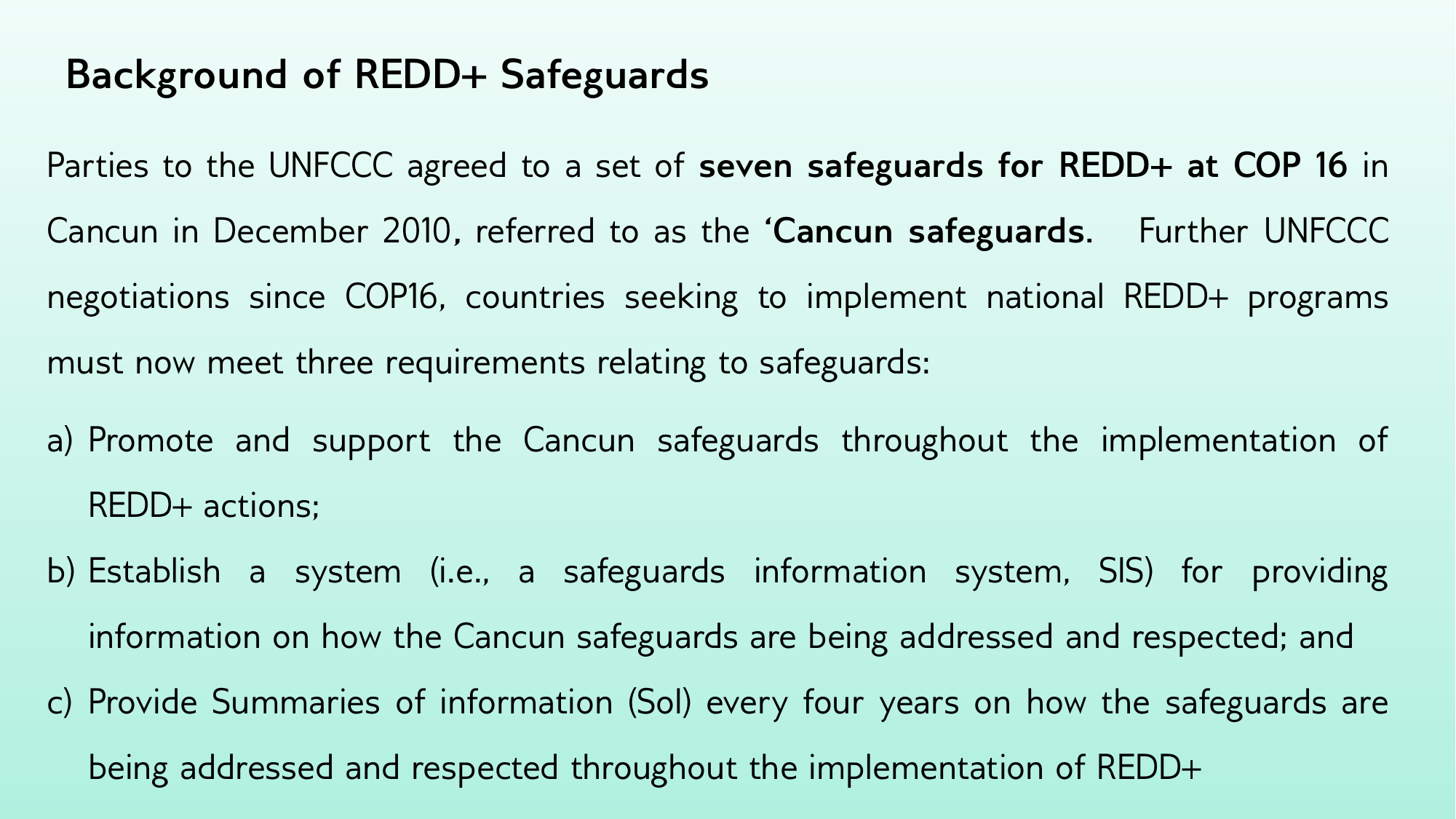

Background of REDD+ Safeguards
Parties to the UNFCCC agreed to a set of seven safeguards for REDD+ at COP 16 in Cancun in December 2010, referred to as the ‘Cancun safeguards.   Further UNFCCC negotiations since COP16, countries seeking to implement national REDD+ programs must now meet three requirements relating to safeguards:
Promote and support the Cancun safeguards throughout the implementation of REDD+ actions;
Establish a system (i.e., a safeguards information system, SIS) for providing information on how the Cancun safeguards are being addressed and respected; and
Provide Summaries of information (SoI) every four years on how the safeguards are being addressed and respected throughout the implementation of REDD+